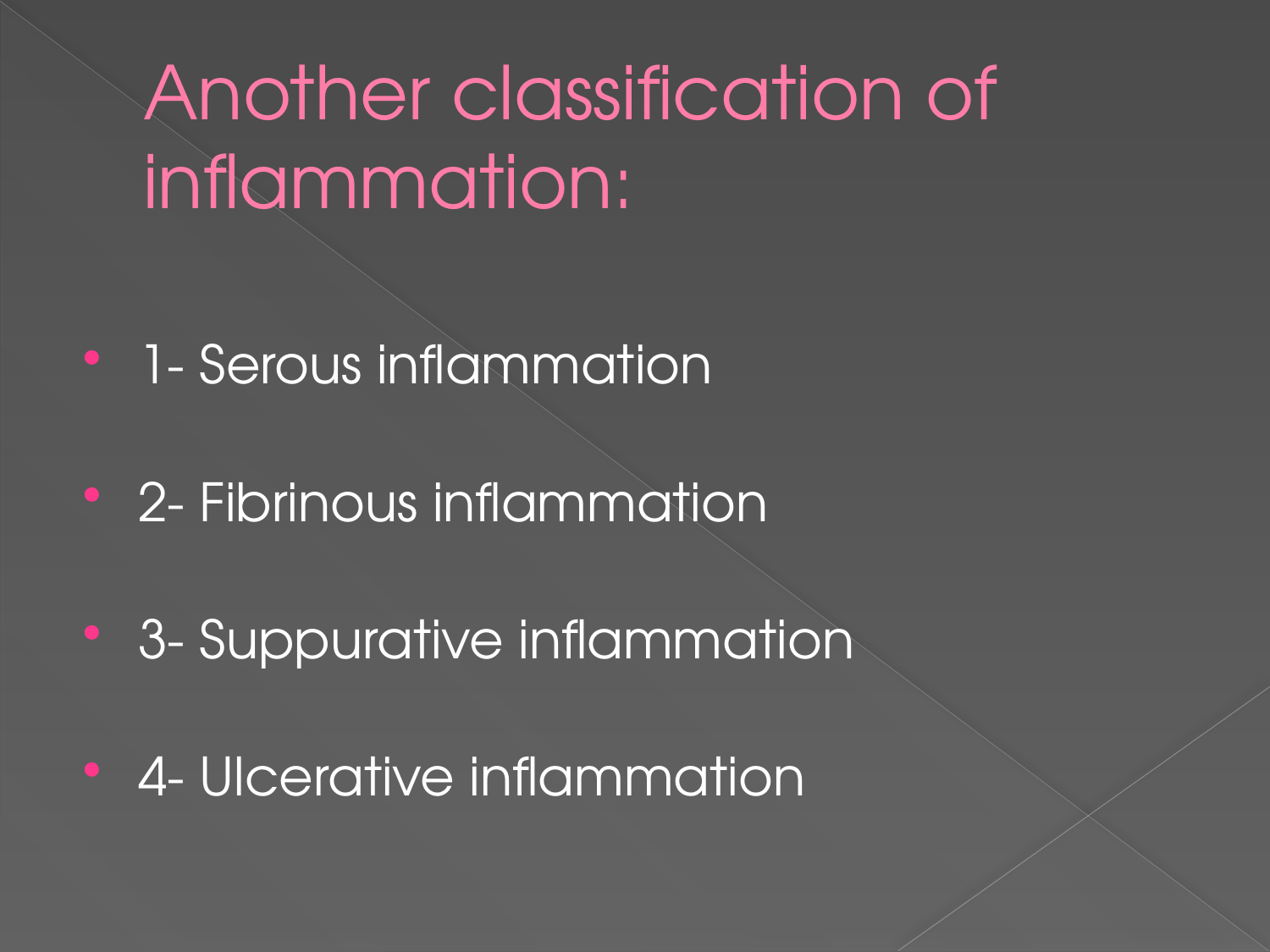

# Another classification of inflammation:
1- Serous inflammation
2- Fibrinous inflammation
3- Suppurative inflammation
4- Ulcerative inflammation